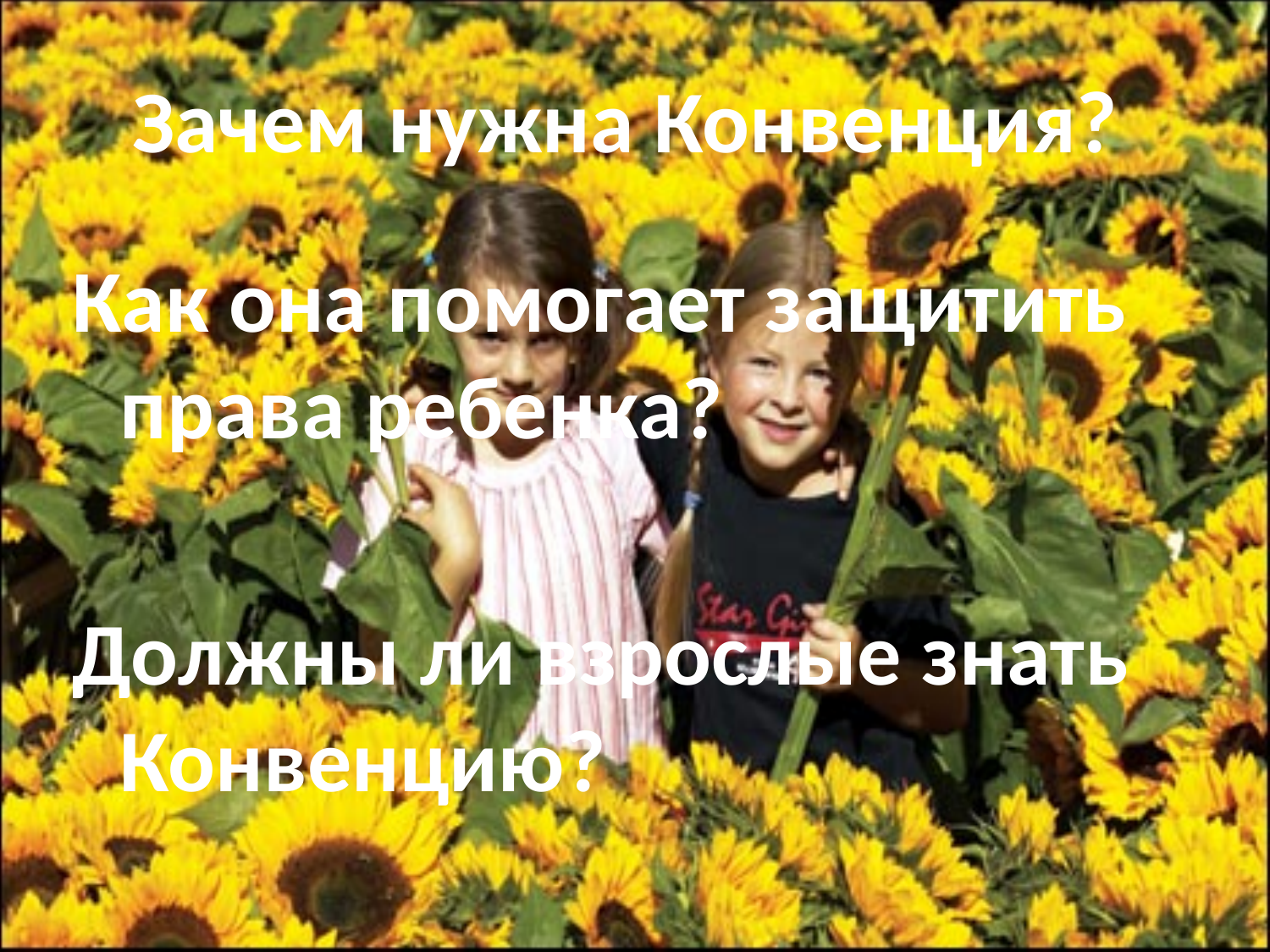

# Зачем нужна Конвенция?
Как она помогает защитить права ребенка?

Должны ли взрослые знать Конвенцию?